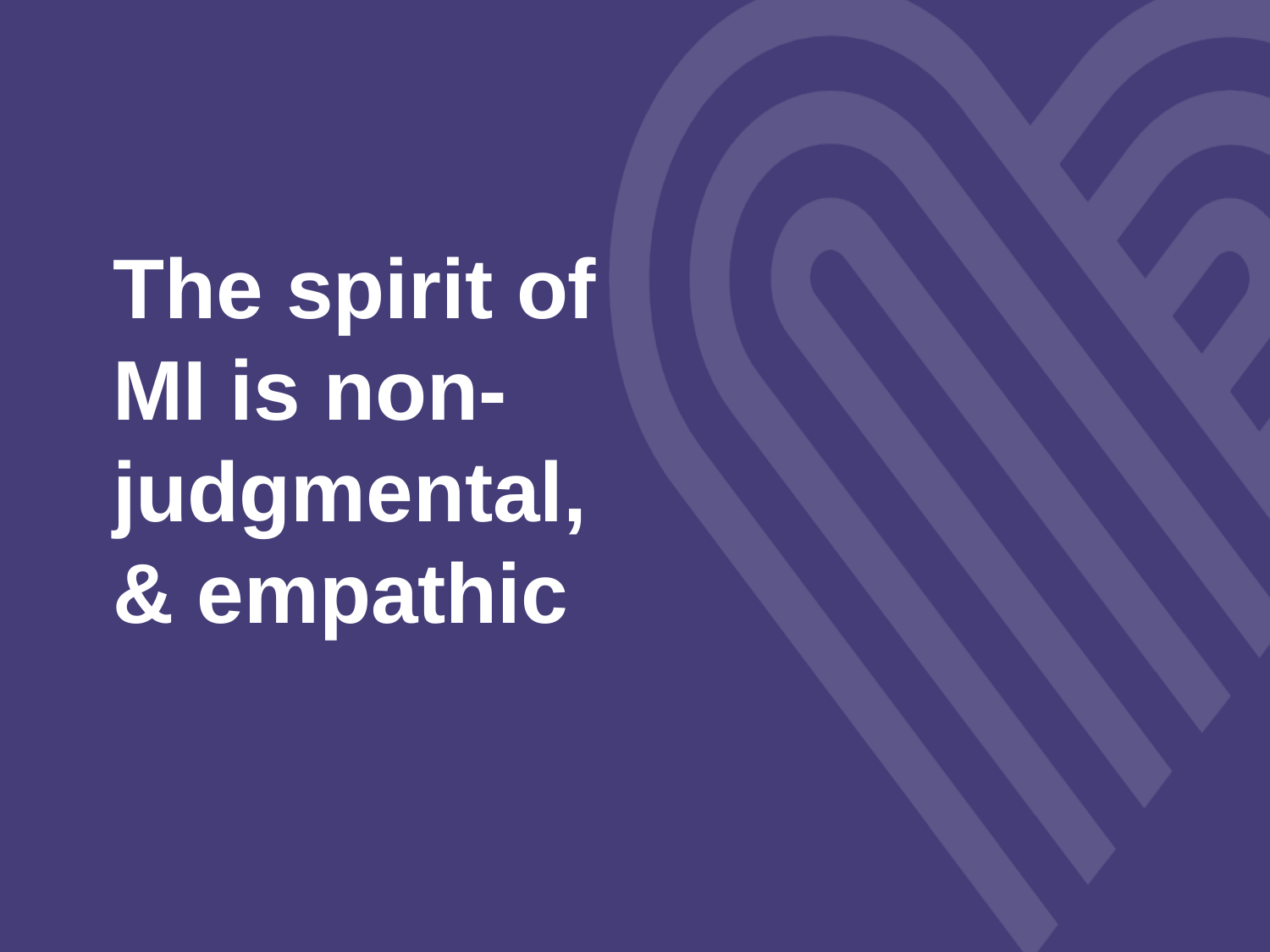

The spirit of MI is non-judgmental, & empathic